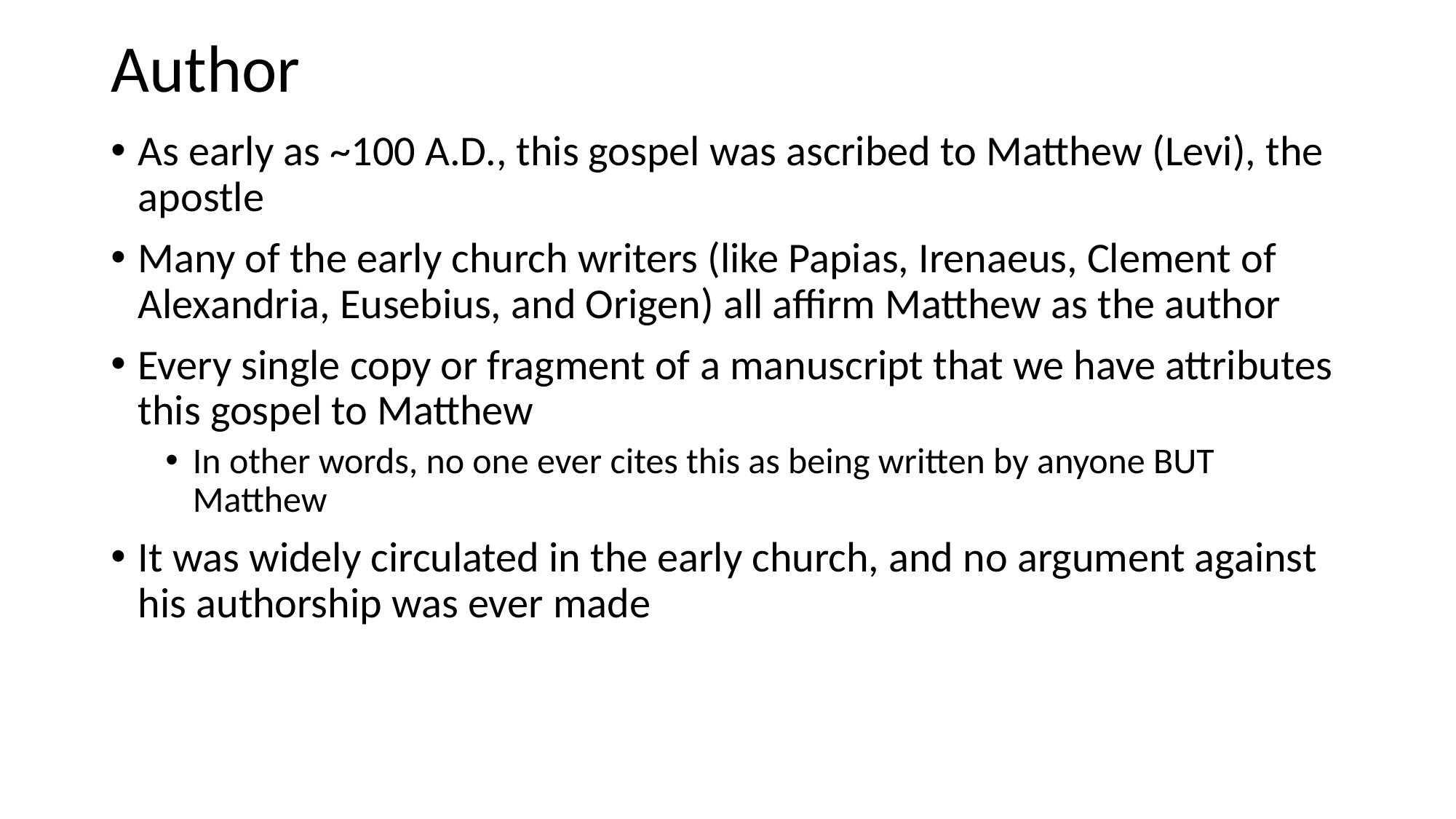

# Author
As early as ~100 A.D., this gospel was ascribed to Matthew (Levi), the apostle
Many of the early church writers (like Papias, Irenaeus, Clement of Alexandria, Eusebius, and Origen) all affirm Matthew as the author
Every single copy or fragment of a manuscript that we have attributes this gospel to Matthew
In other words, no one ever cites this as being written by anyone BUT Matthew
It was widely circulated in the early church, and no argument against his authorship was ever made